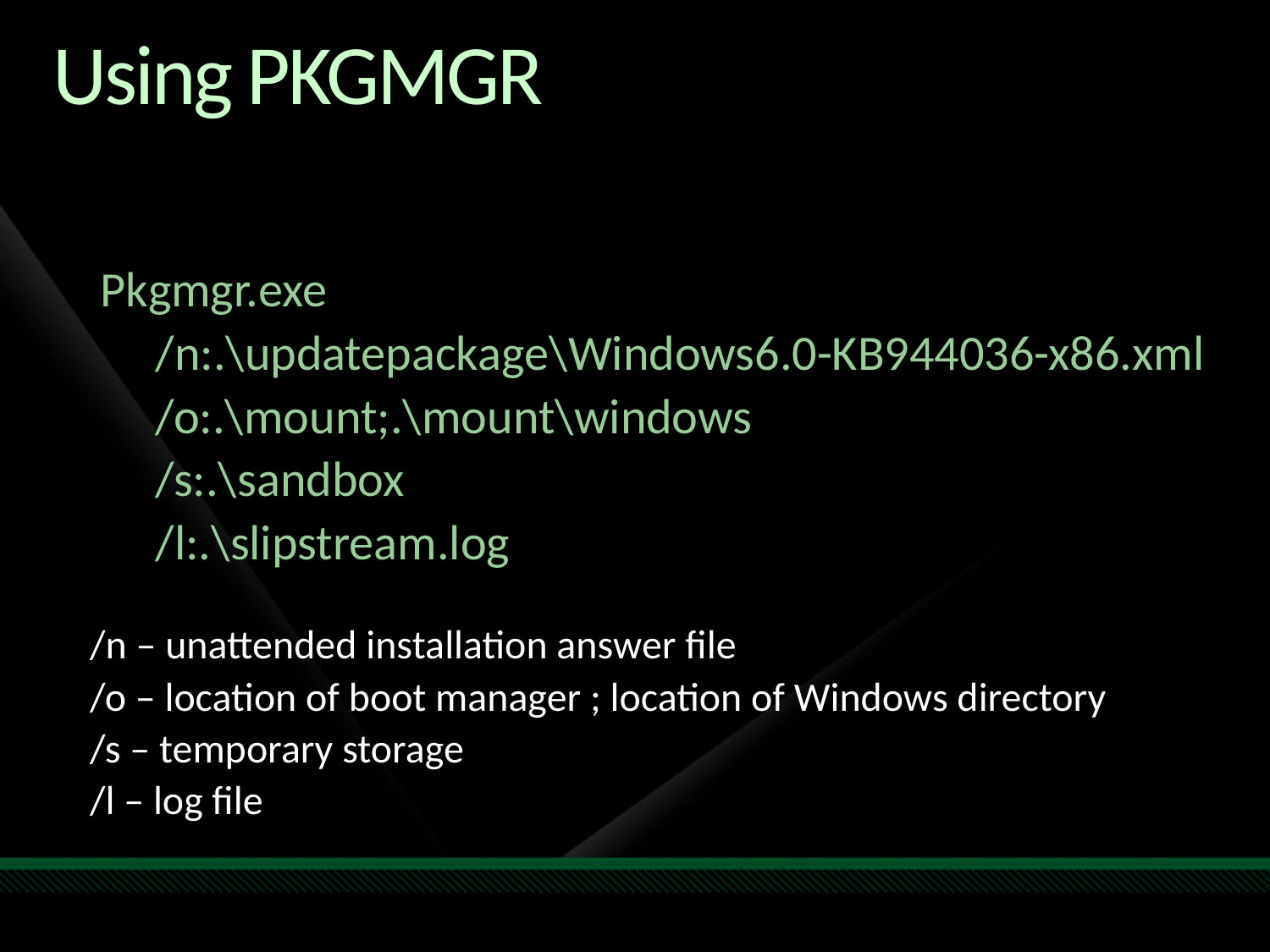

# Using PKGMGR
Pkgmgr.exe
	/n:.\updatepackage\Windows6.0-KB944036-x86.xml
	/o:.\mount;.\mount\windows
	/s:.\sandbox
	/l:.\slipstream.log
/n – unattended installation answer file
/o – location of boot manager ; location of Windows directory
/s – temporary storage
/l – log file